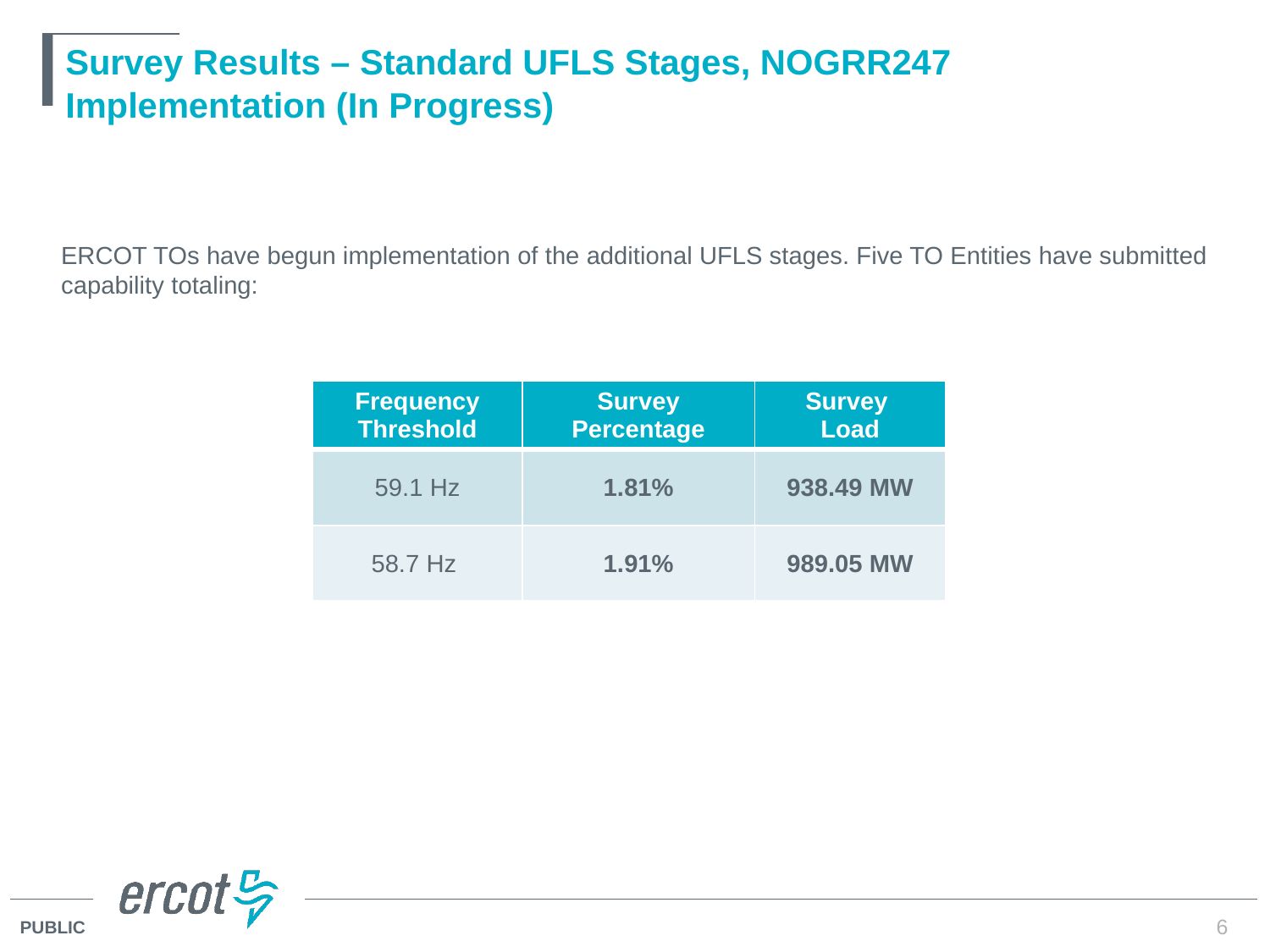

# Survey Results – Standard UFLS Stages, NOGRR247 Implementation (In Progress)
ERCOT TOs have begun implementation of the additional UFLS stages. Five TO Entities have submitted capability totaling:

| Frequency Threshold | Survey Percentage | Survey Load |
| --- | --- | --- |
| 59.1 Hz | 1.81% | 938.49 MW |
| 58.7 Hz | 1.91% | 989.05 MW |

6